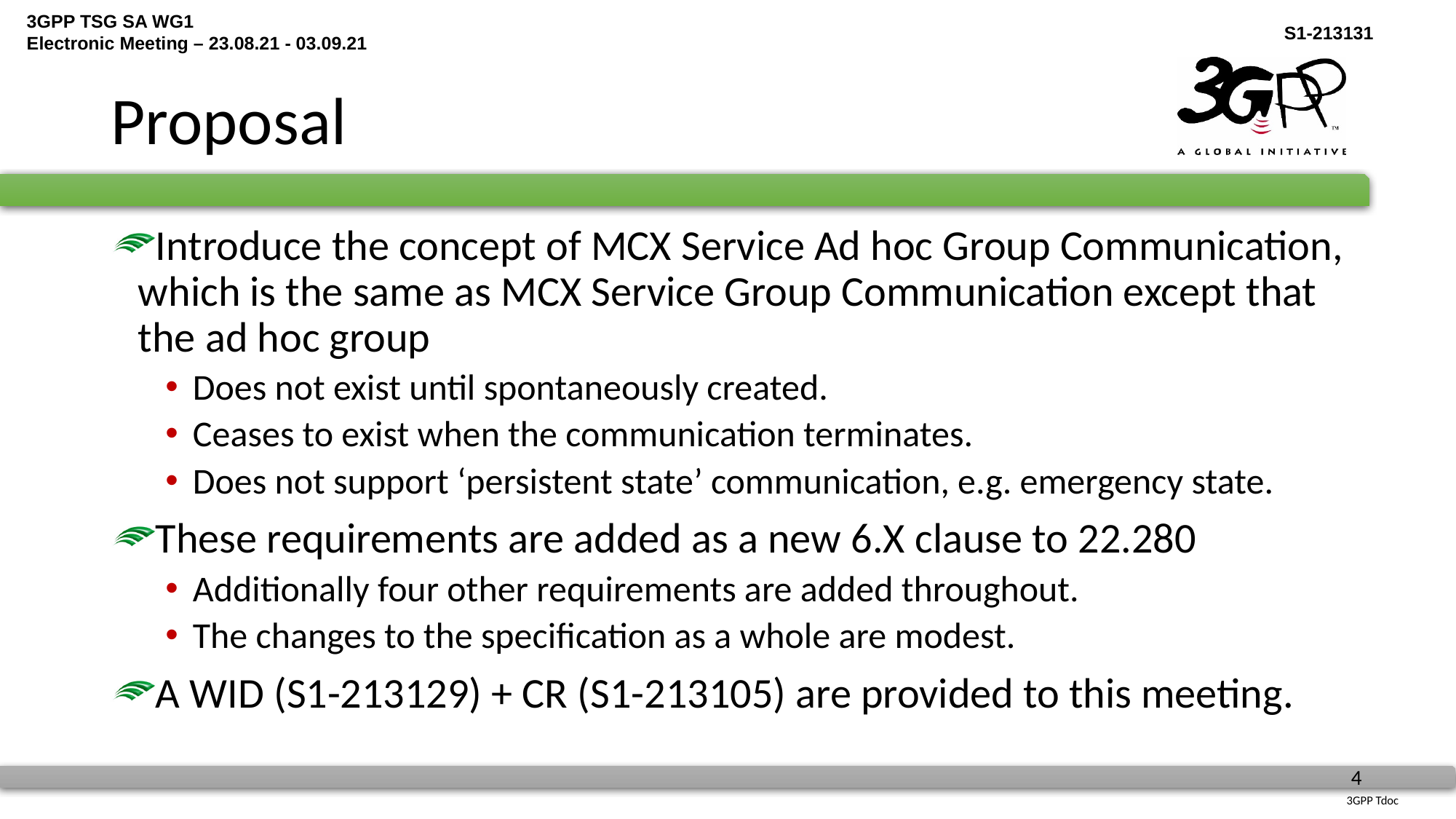

# Proposal
Introduce the concept of MCX Service Ad hoc Group Communication, which is the same as MCX Service Group Communication except that the ad hoc group
Does not exist until spontaneously created.
Ceases to exist when the communication terminates.
Does not support ‘persistent state’ communication, e.g. emergency state.
These requirements are added as a new 6.X clause to 22.280
Additionally four other requirements are added throughout.
The changes to the specification as a whole are modest.
A WID (S1-213129) + CR (S1-213105) are provided to this meeting.